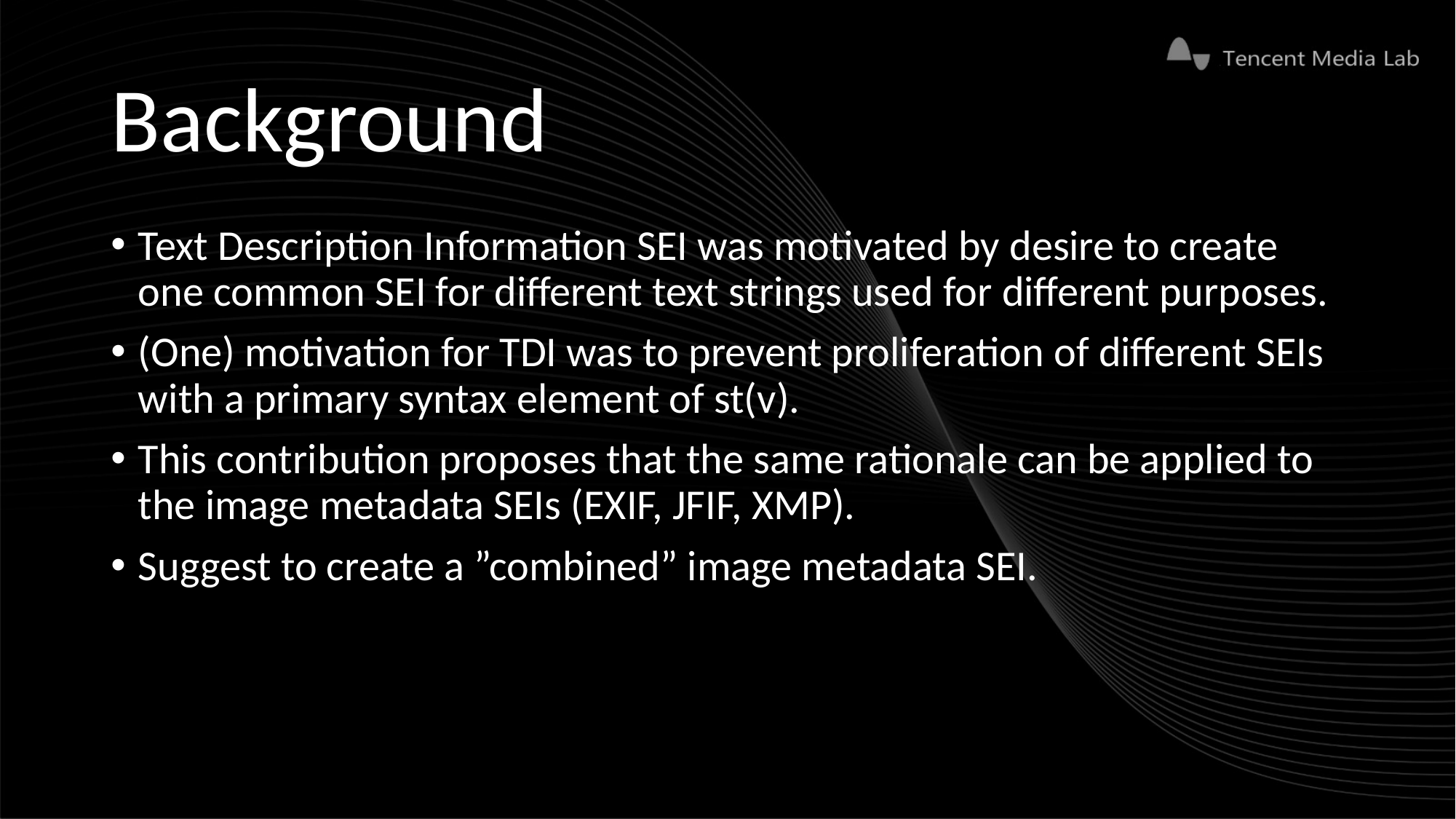

# Background
Text Description Information SEI was motivated by desire to create one common SEI for different text strings used for different purposes.
(One) motivation for TDI was to prevent proliferation of different SEIs with a primary syntax element of st(v).
This contribution proposes that the same rationale can be applied to the image metadata SEIs (EXIF, JFIF, XMP).
Suggest to create a ”combined” image metadata SEI.